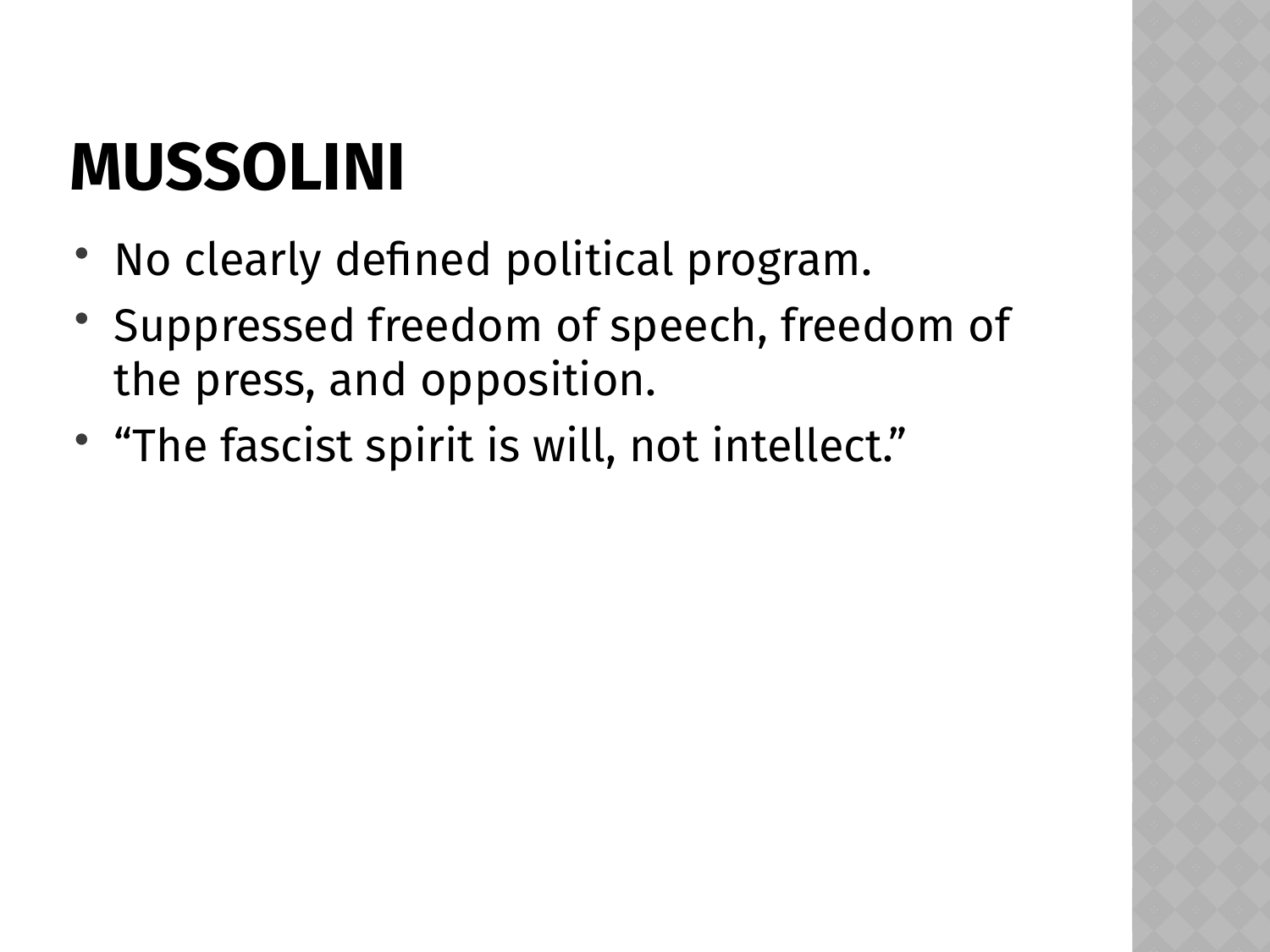

# mussolini
No clearly defined political program.
Suppressed freedom of speech, freedom of the press, and opposition.
“The fascist spirit is will, not intellect.”